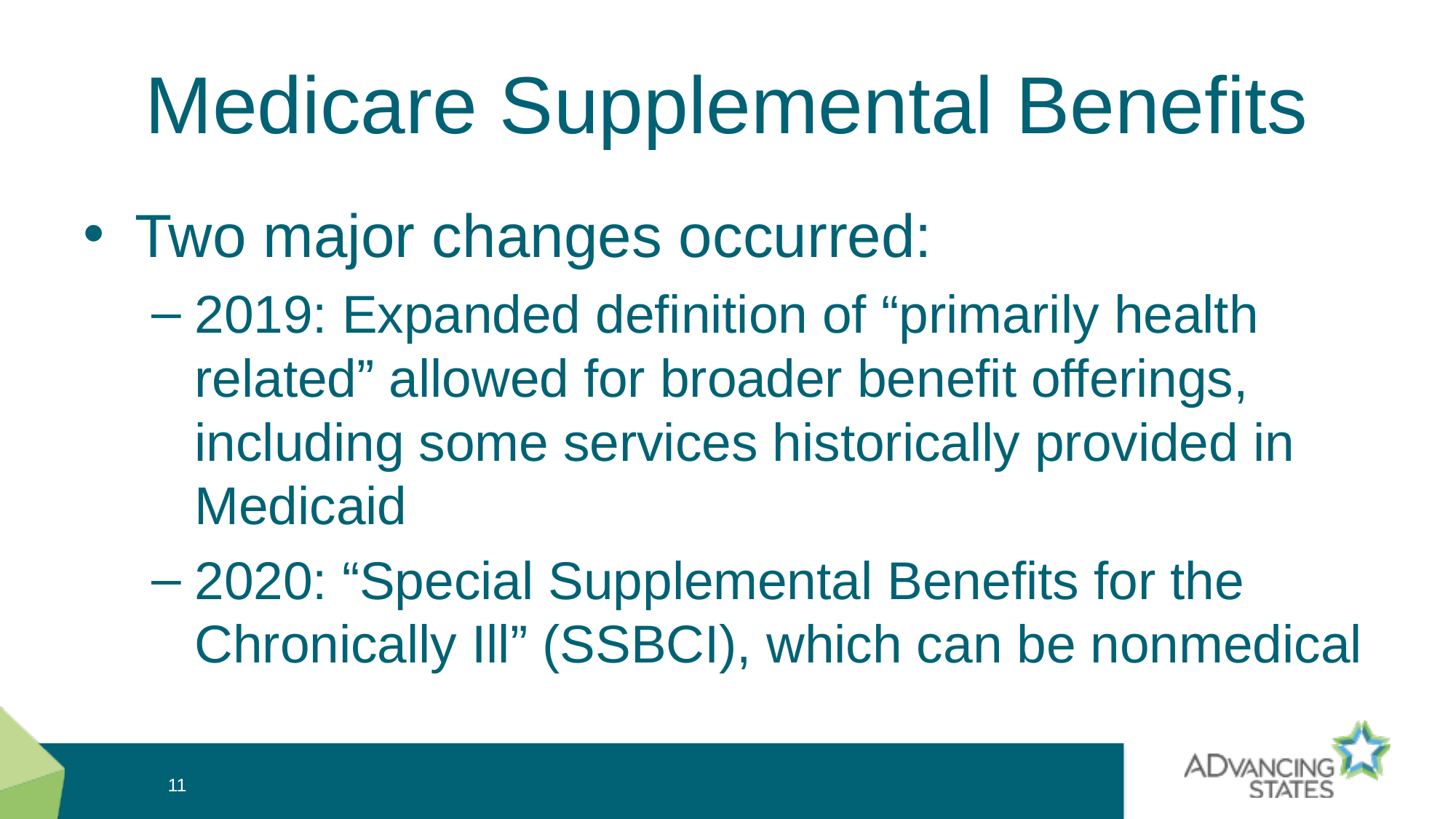

# Medicare Supplemental Benefits
Two major changes occurred:
2019: Expanded definition of “primarily health related” allowed for broader benefit offerings, including some services historically provided in Medicaid
2020: “Special Supplemental Benefits for the Chronically Ill” (SSBCI), which can be nonmedical
11